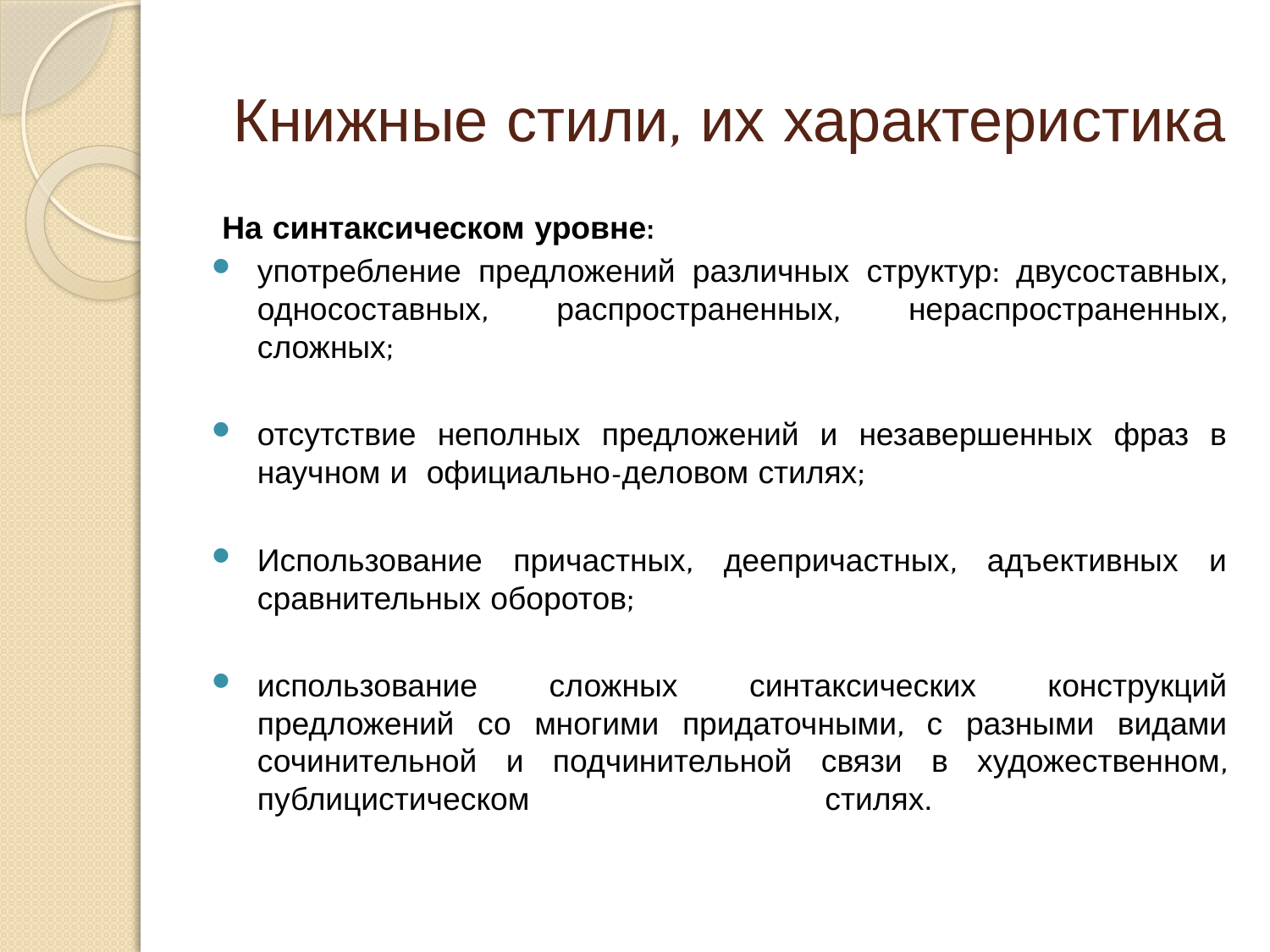

# Книжные стили, их характеристика
На синтаксическом уровне:
употребление предложений различных структур: двусоставных, односоставных, распространенных, нераспространенных, сложных;

отсутствие неполных предложений и незавершенных фраз в научном и  официально-деловом стилях;

Использование причастных, деепричастных, адъективных и сравнительных оборотов;

использование сложных синтаксических конструкций предложений со многими придаточными, с разными видами сочинительной и подчинительной связи в художественном, публицистическом стилях.